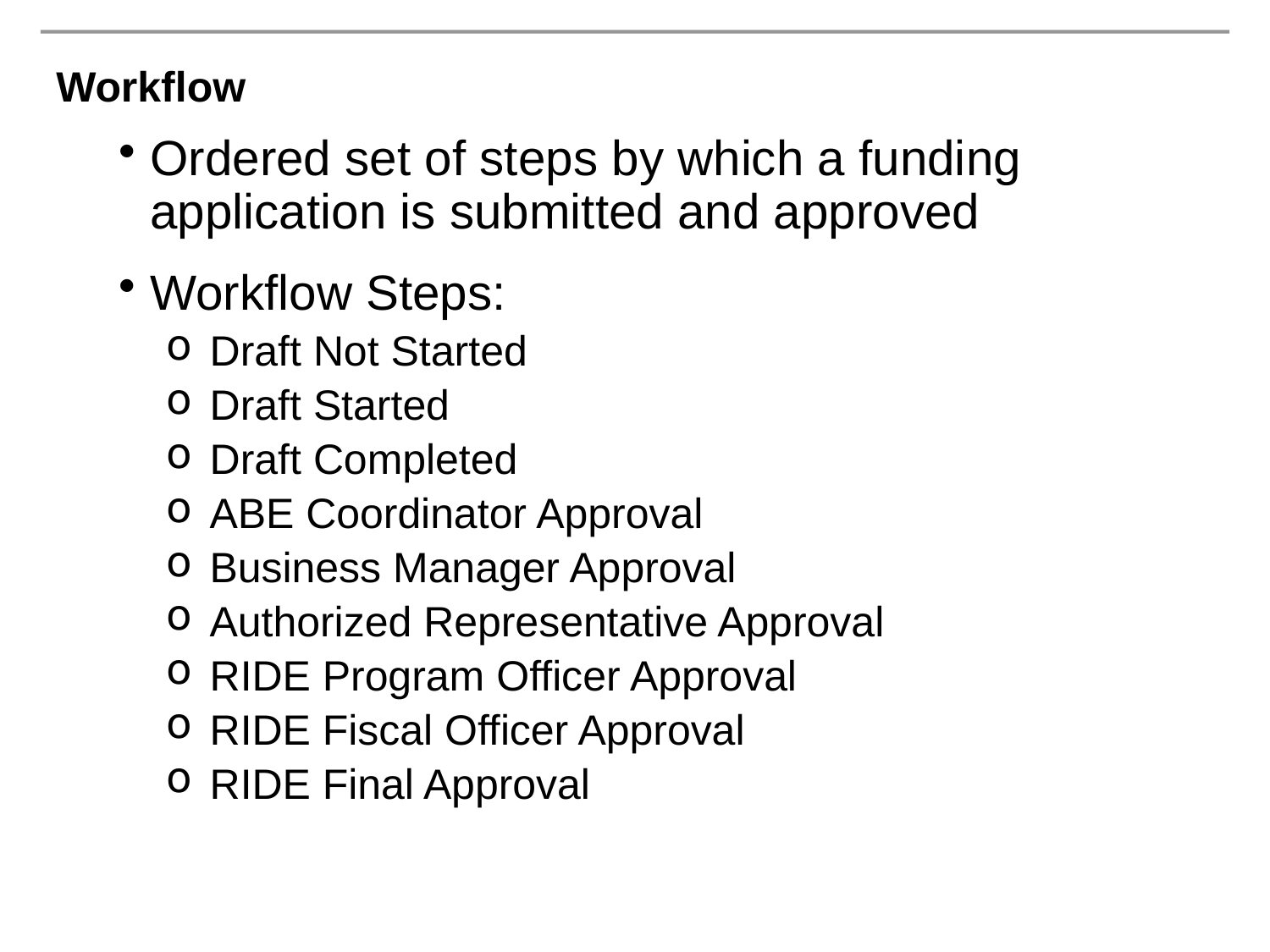

# Workflow
Ordered set of steps by which a funding application is submitted and approved

Workflow Steps:
 Draft Not Started
 Draft Started
 Draft Completed
 ABE Coordinator Approval
 Business Manager Approval
 Authorized Representative Approval
 RIDE Program Officer Approval
 RIDE Fiscal Officer Approval
 RIDE Final Approval